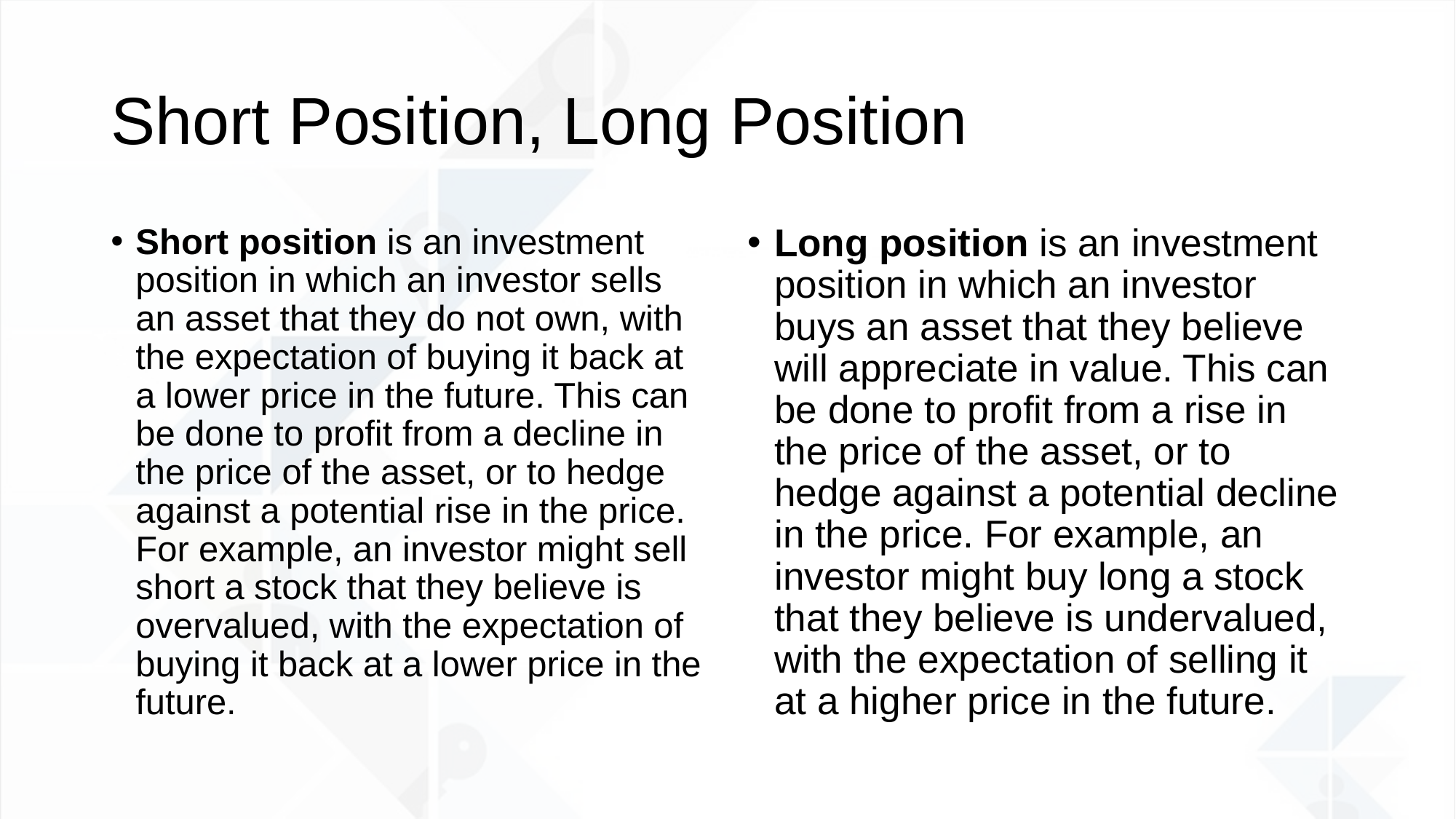

# Short Position, Long Position
Short position is an investment position in which an investor sells an asset that they do not own, with the expectation of buying it back at a lower price in the future. This can be done to profit from a decline in the price of the asset, or to hedge against a potential rise in the price. For example, an investor might sell short a stock that they believe is overvalued, with the expectation of buying it back at a lower price in the future.
Long position is an investment position in which an investor buys an asset that they believe will appreciate in value. This can be done to profit from a rise in the price of the asset, or to hedge against a potential decline in the price. For example, an investor might buy long a stock that they believe is undervalued, with the expectation of selling it at a higher price in the future.